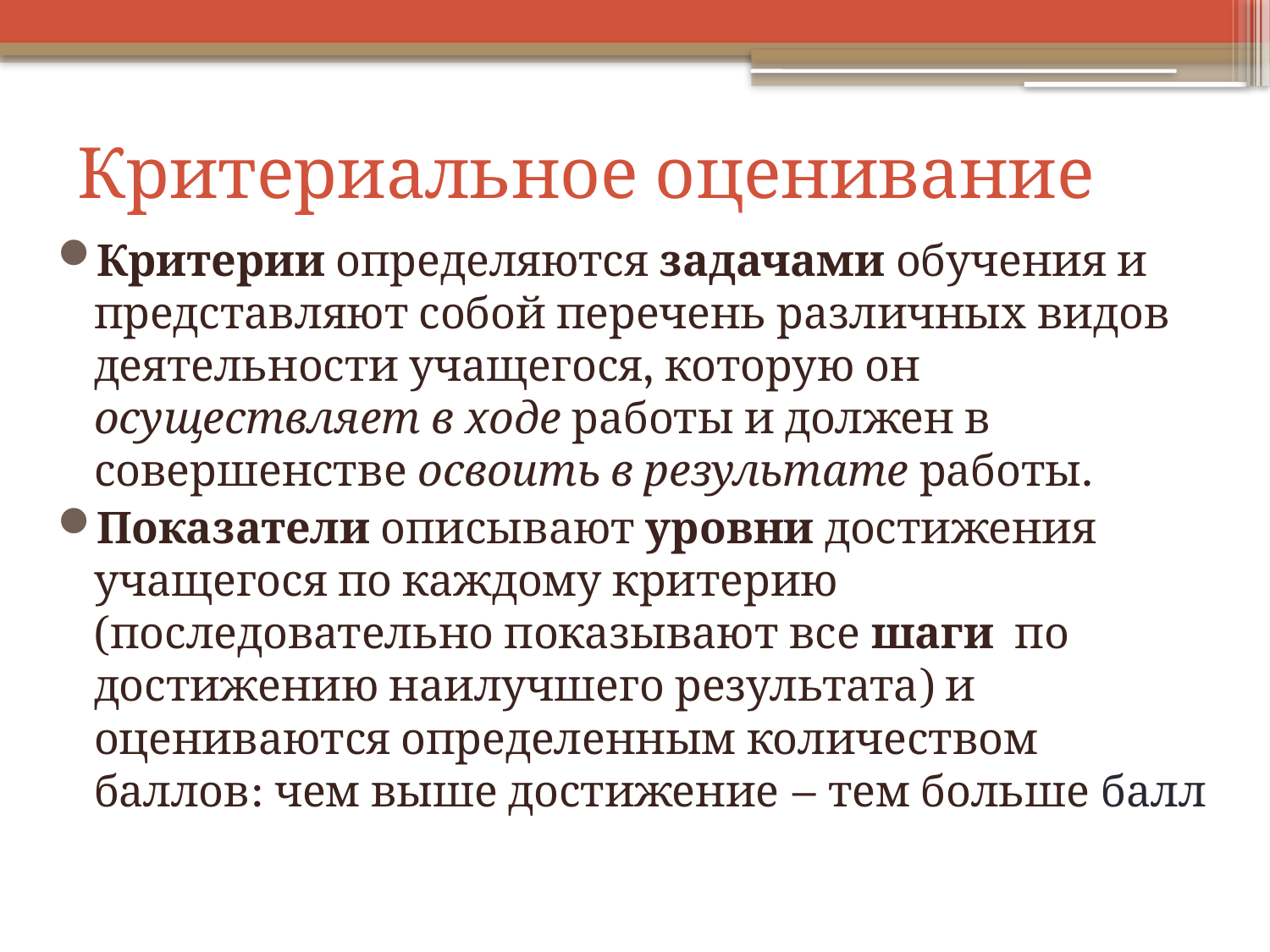

# Критериальное оценивание
Критерии определяются задачами обучения и представляют собой перечень различных видов деятельности учащегося, которую он осуществляет в ходе работы и должен в совершенстве освоить в результате работы.
Показатели описывают уровни достижения учащегося по каждому критерию (последовательно показывают все шаги  по достижению наилучшего результата) и оцениваются определенным количеством баллов: чем выше достижение – тем больше балл